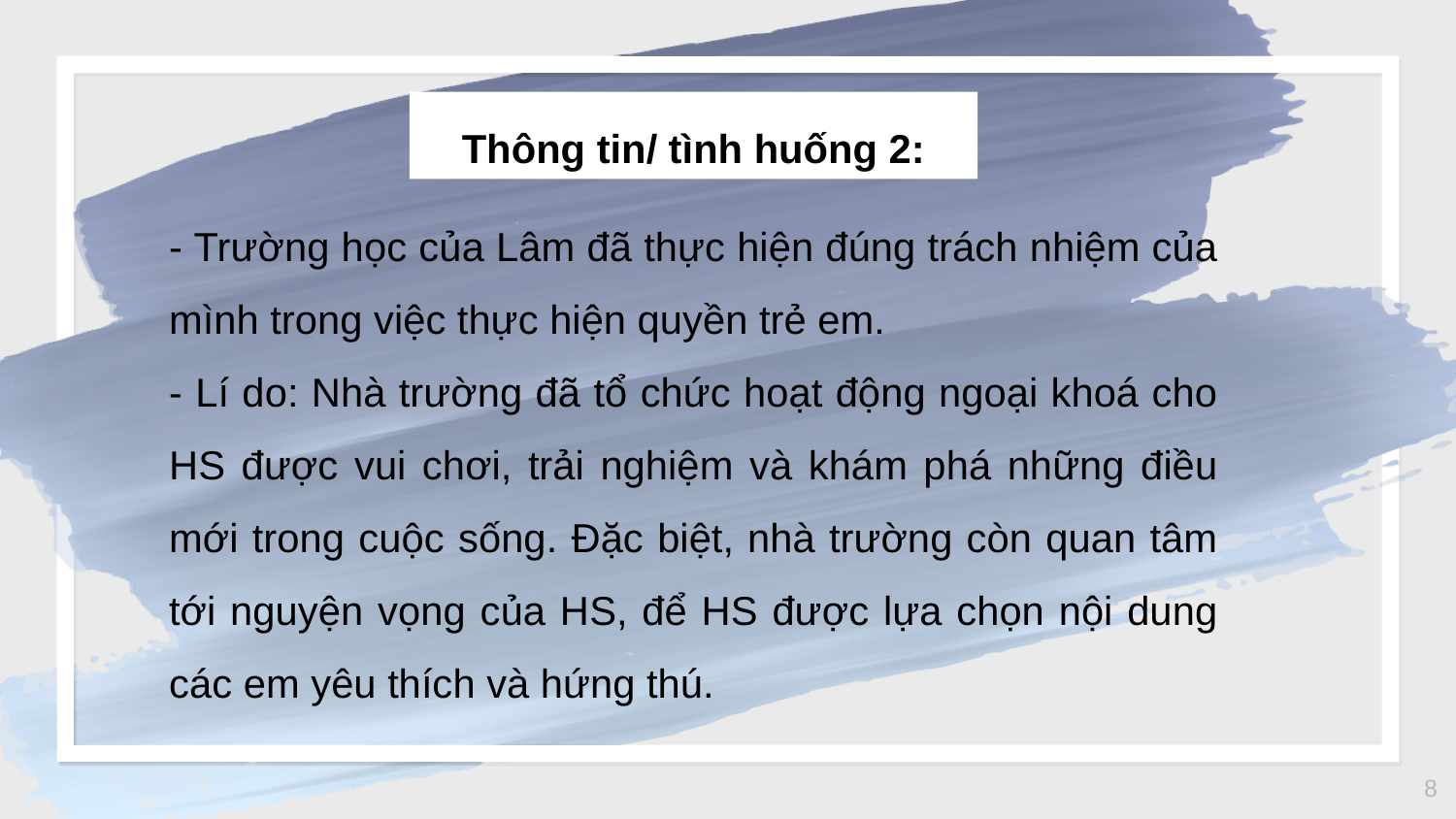

Thông tin/ tình huống 2:
- Trường học của Lâm đã thực hiện đúng trách nhiệm của mình trong việc thực hiện quyền trẻ em.
- Lí do: Nhà trường đã tổ chức hoạt động ngoại khoá cho HS được vui chơi, trải nghiệm và khám phá những điều mới trong cuộc sống. Đặc biệt, nhà trường còn quan tâm tới nguyện vọng của HS, để HS được lựa chọn nội dung các em yêu thích và hứng thú.
8